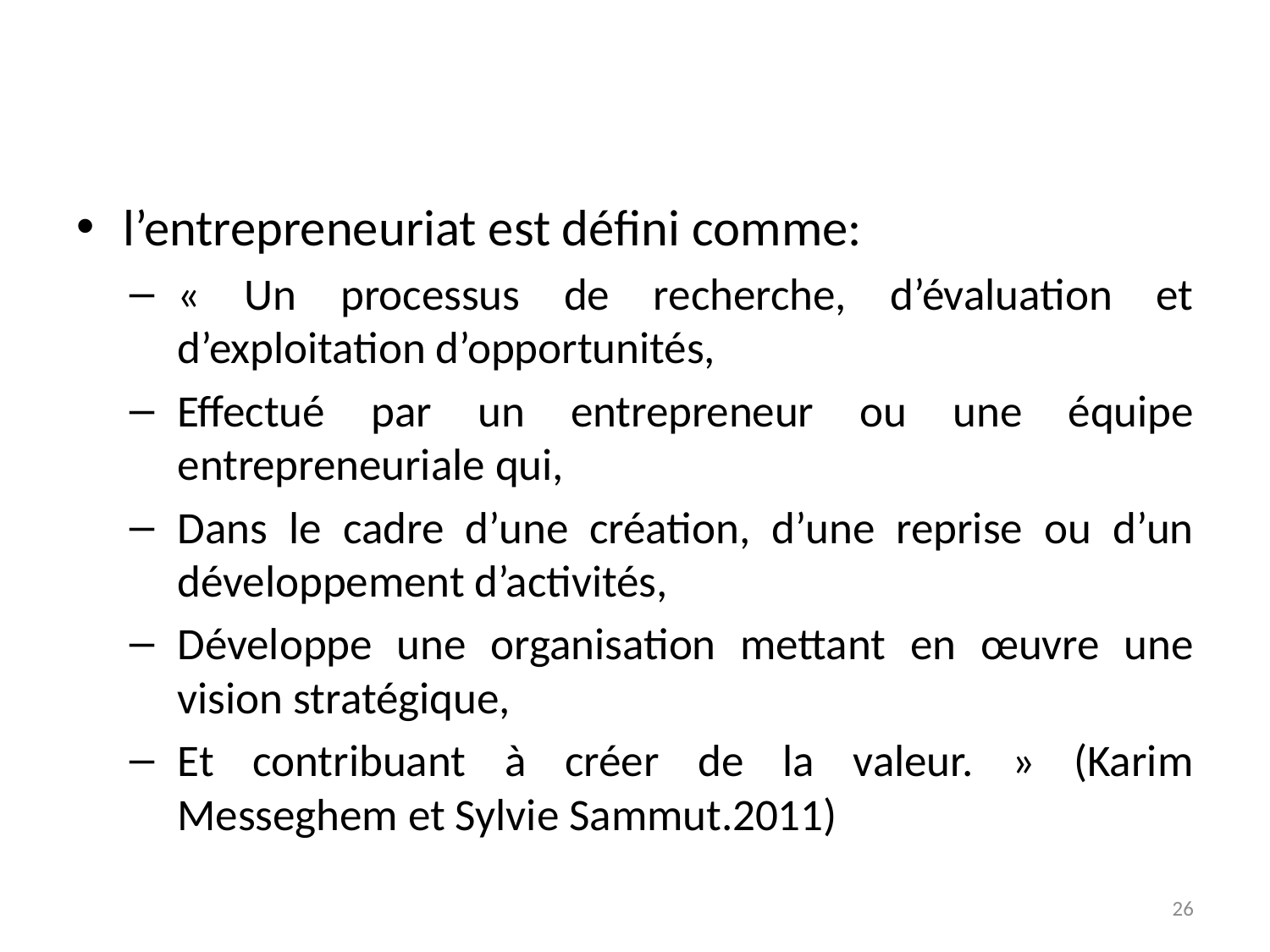

l’entrepreneuriat est défini comme:
« Un processus de recherche, d’évaluation et d’exploitation d’opportunités,
Effectué par un entrepreneur ou une équipe entrepreneuriale qui,
Dans le cadre d’une création, d’une reprise ou d’un développement d’activités,
Développe une organisation mettant en œuvre une vision stratégique,
Et contribuant à créer de la valeur. » (Karim Messeghem et Sylvie Sammut.2011)
26